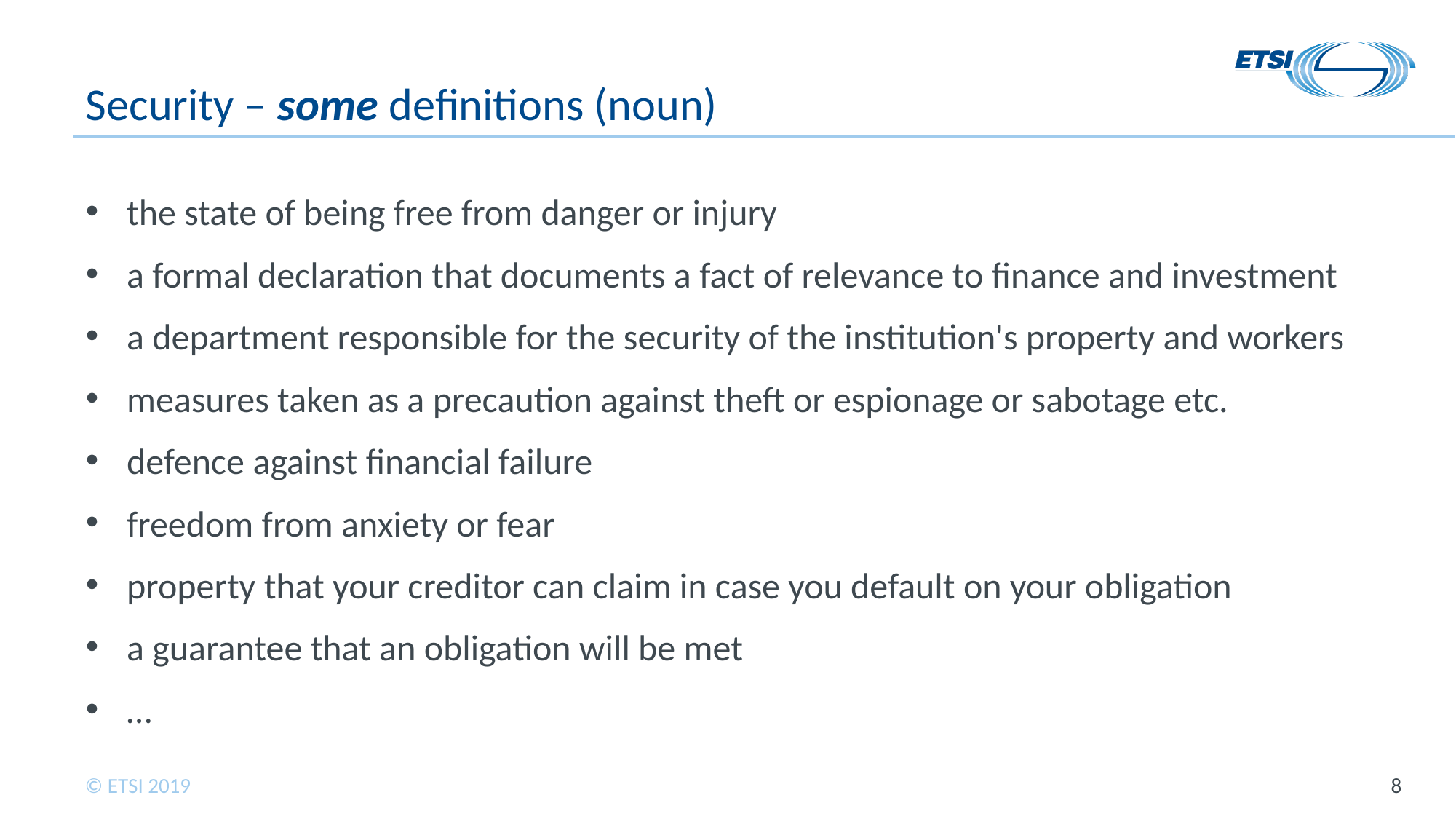

# Security – some definitions (noun)
the state of being free from danger or injury
a formal declaration that documents a fact of relevance to finance and investment
a department responsible for the security of the institution's property and workers
measures taken as a precaution against theft or espionage or sabotage etc.
defence against financial failure
freedom from anxiety or fear
property that your creditor can claim in case you default on your obligation
a guarantee that an obligation will be met
…